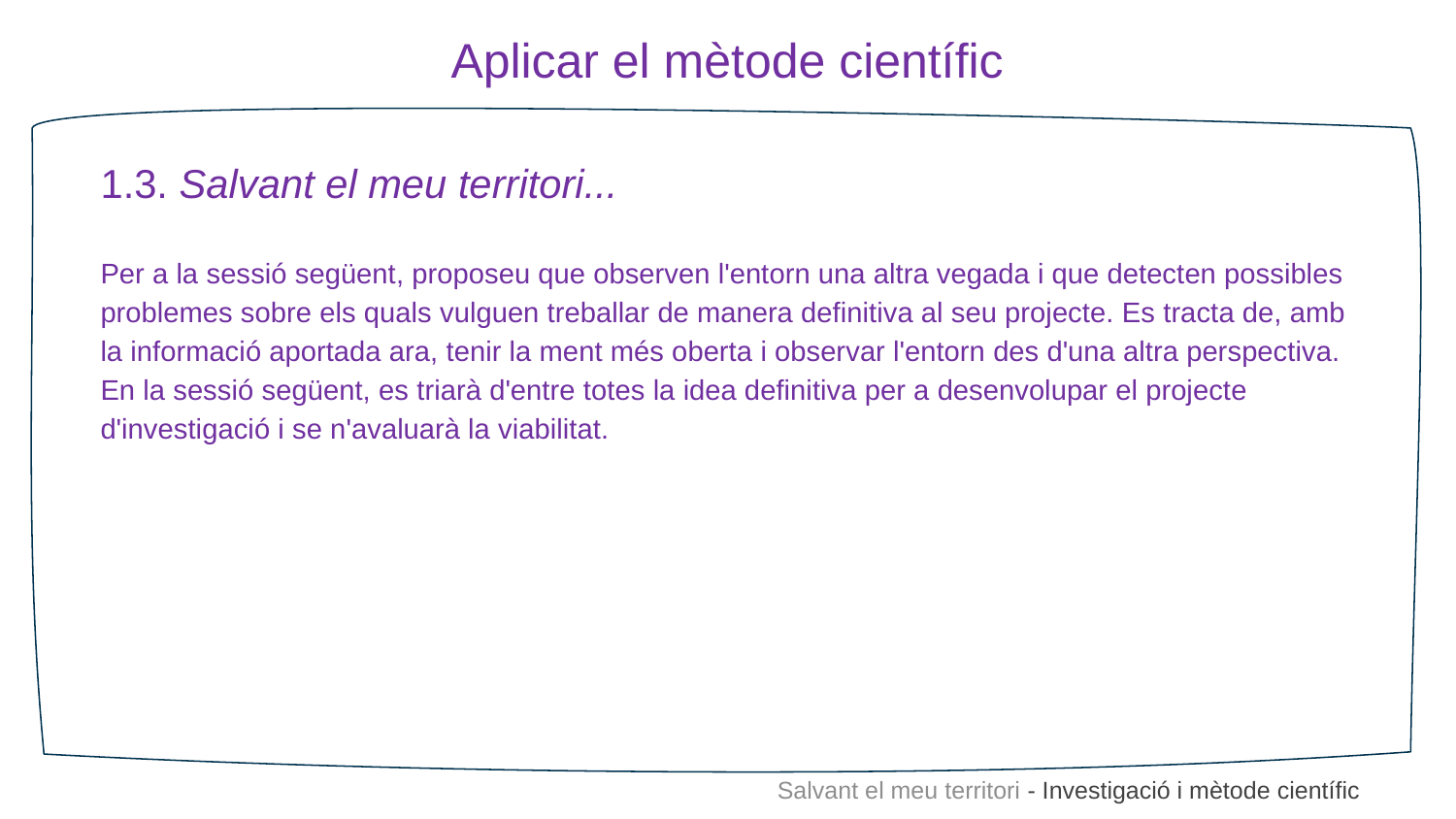

Aplicar el mètode científic

1.3. Salvant el meu territori...

Per a la sessió següent, proposeu que observen l'entorn una altra vegada i que detecten possibles problemes sobre els quals vulguen treballar de manera definitiva al seu projecte. Es tracta de, amb la informació aportada ara, tenir la ment més oberta i observar l'entorn des d'una altra perspectiva. En la sessió següent, es triarà d'entre totes la idea definitiva per a desenvolupar el projecte d'investigació i se n'avaluarà la viabilitat.

Salvant el meu territori - Investigació i mètode científic